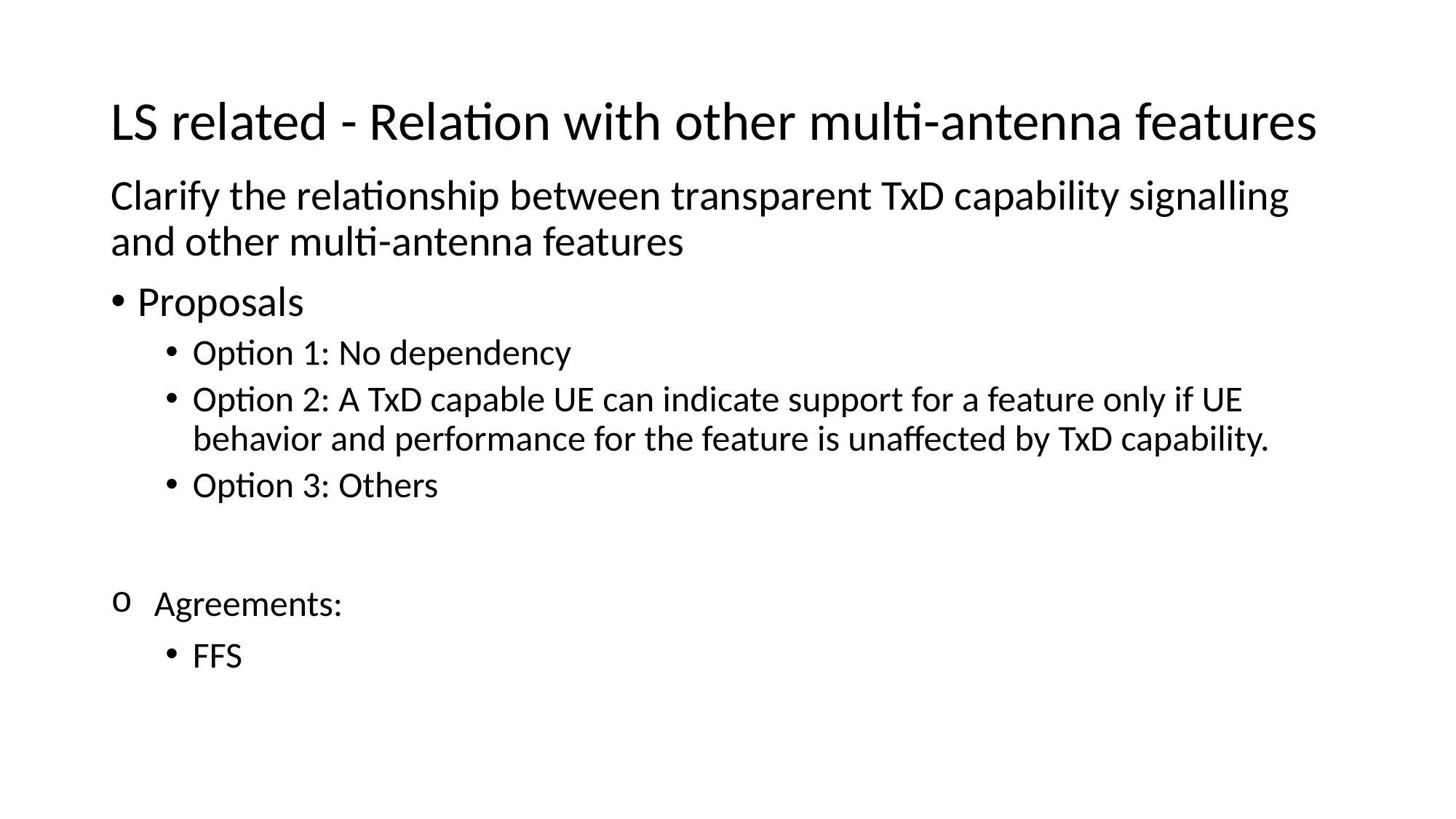

# LS related - Relation with other multi-antenna features
Clarify the relationship between transparent TxD capability signalling and other multi-antenna features
Proposals
Option 1: No dependency
Option 2: A TxD capable UE can indicate support for a feature only if UE behavior and performance for the feature is unaffected by TxD capability.
Option 3: Others

Agreements:
FFS